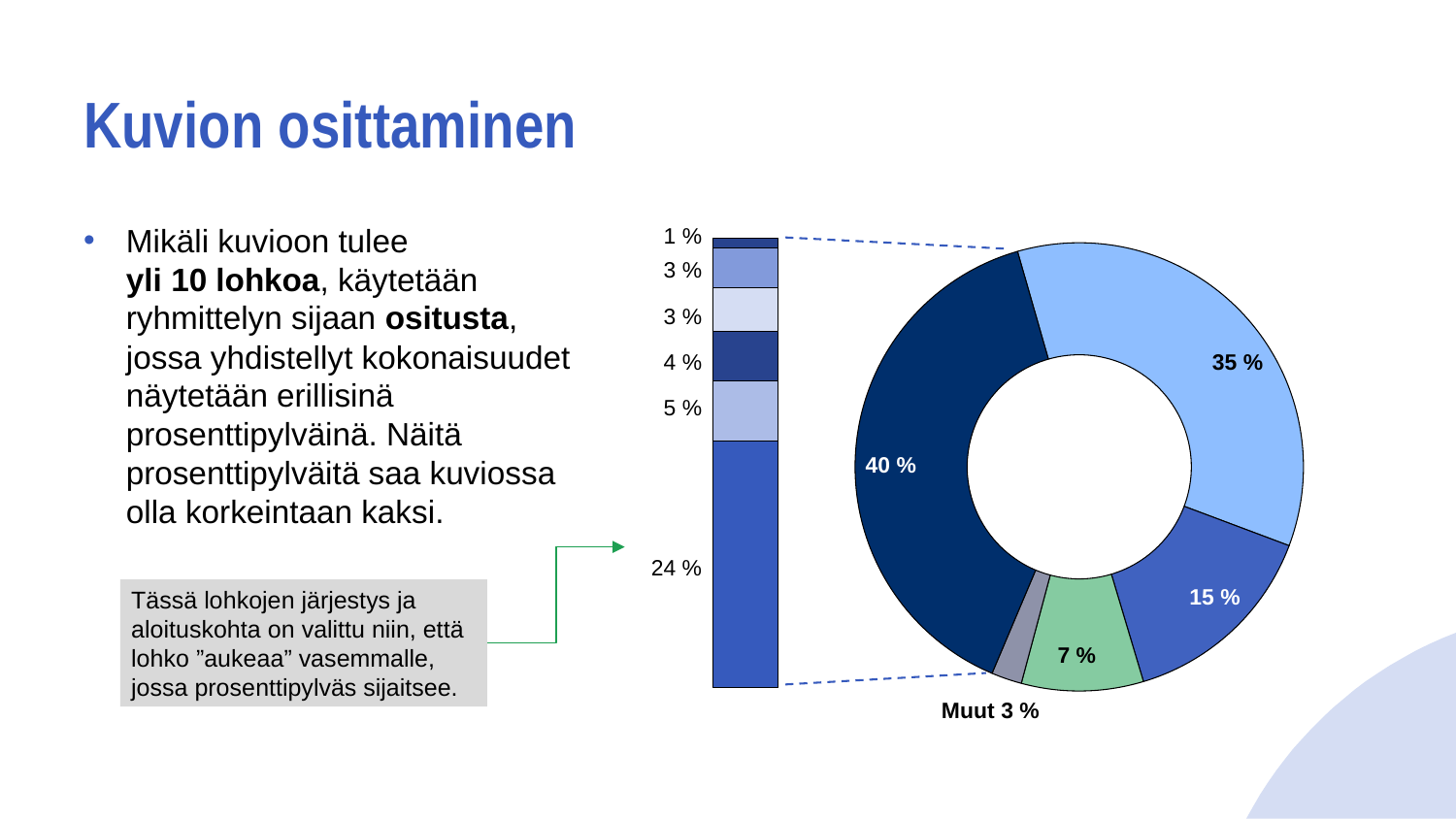

# Kuvion osittaminen
Mikäli kuvioon tulee
yli 10 lohkoa, käytetään ryhmittelyn sijaan ositusta, jossa yhdistellyt kokonaisuudet näytetään erillisinä prosenttipylväinä. Näitä prosenttipylväitä saa kuviossa olla korkeintaan kaksi.

### Chart

| Category |  |
|---|---|
| Afrikan kehityspankki | 24.0 |
| Maailmanpankki | 10.0 |
| Aasian kehityspankki | 6.0 |
| IICA | 1.5 |
| YK-järjestöt | 26.75 |

### Chart

| Category | UNDP | UNFPA | UNODC | UNESCO | UNICEF | YK:n sihteeristö |
|---|---|---|---|---|---|---|
1 %
3 %
3 %
4 %
35 %
5 %
40 %
24 %
15 %
7 %
Muut 3 %
Tässä lohkojen järjestys ja aloituskohta on valittu niin, että lohko ”aukeaa” vasemmalle, jossa prosenttipylväs sijaitsee.